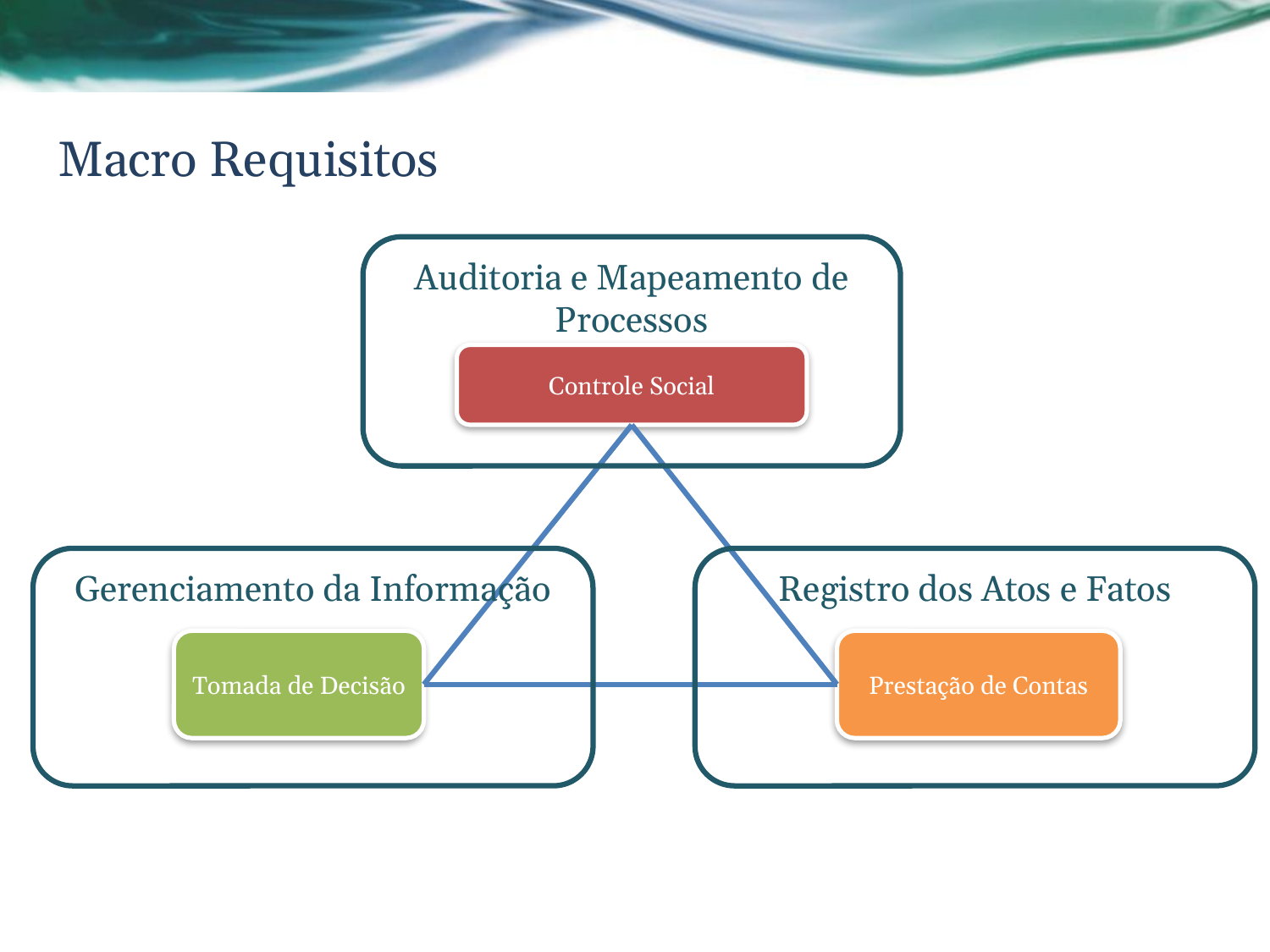

# Macro Requisitos
Auditoria e Mapeamento de Processos
Controle Social
Gerenciamento da Informação
Registro dos Atos e Fatos
Tomada de Decisão
Prestação de Contas